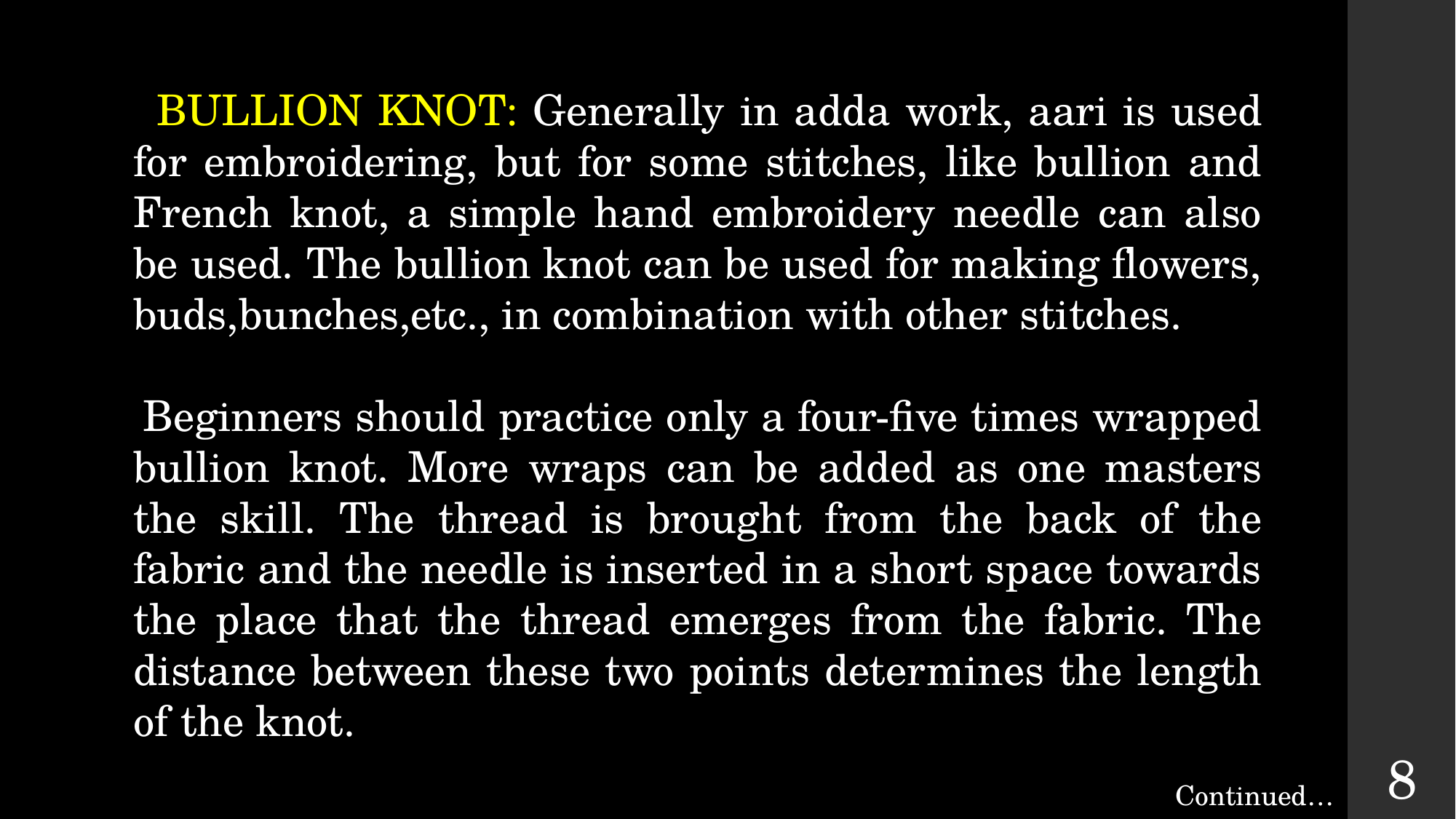

BULLION KNOT: Generally in adda work, aari is used for embroidering, but for some stitches, like bullion and French knot, a simple hand embroidery needle can also be used. The bullion knot can be used for making flowers, buds,bunches,etc., in combination with other stitches.

      Beginners should practice only a four-five times wrapped bullion knot. More wraps can be added as one masters the skill. The thread is brought from the back of the fabric and the needle is inserted in a short space towards the place that the thread emerges from the fabric. The distance between these two points determines the length of the knot.
8
Continued…